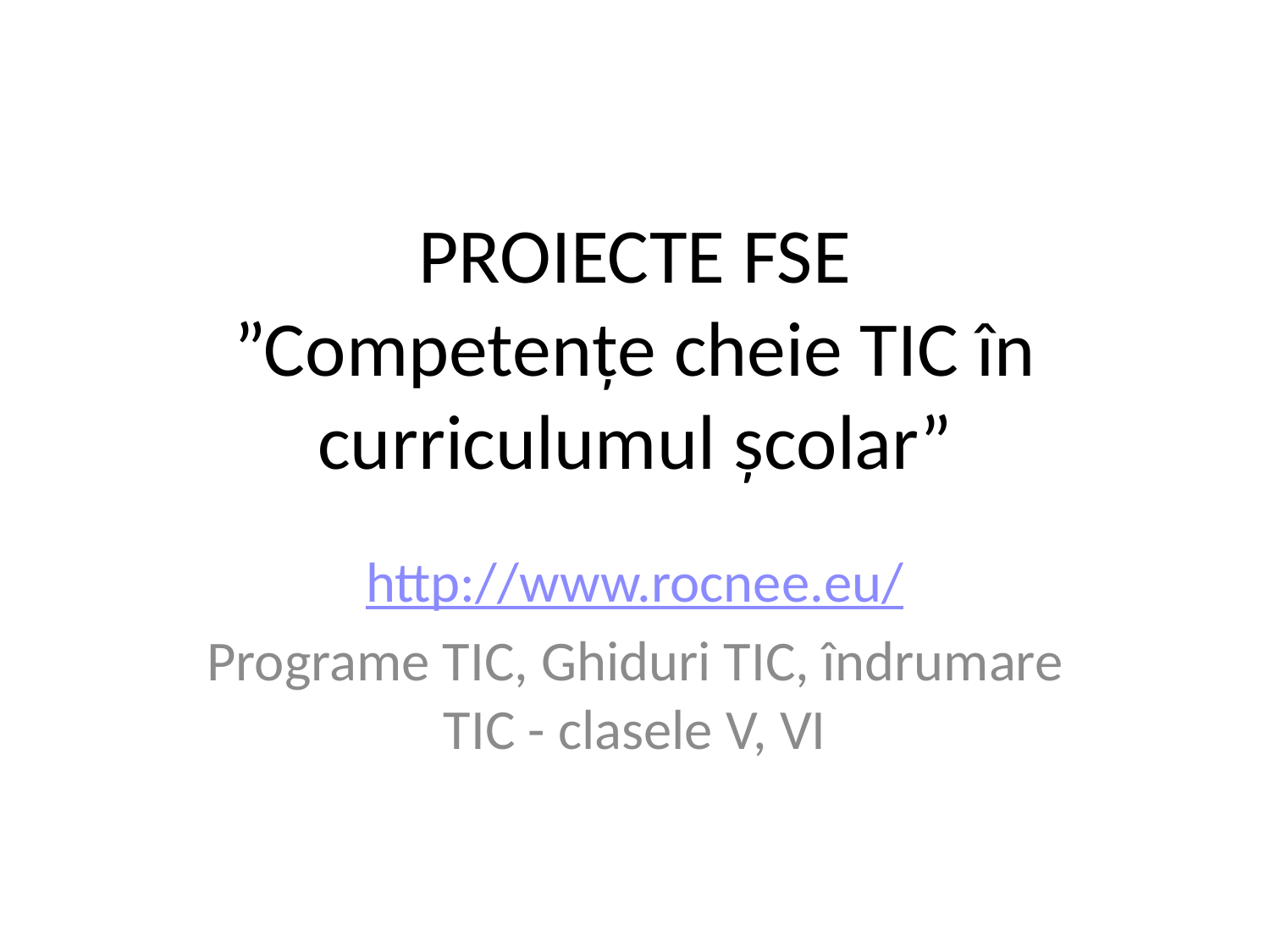

# PROIECTE FSE ”Competenţe cheie TIC în curriculumul şcolar”
http://www.rocnee.eu/
Programe TIC, Ghiduri TIC, îndrumare TIC - clasele V, VI